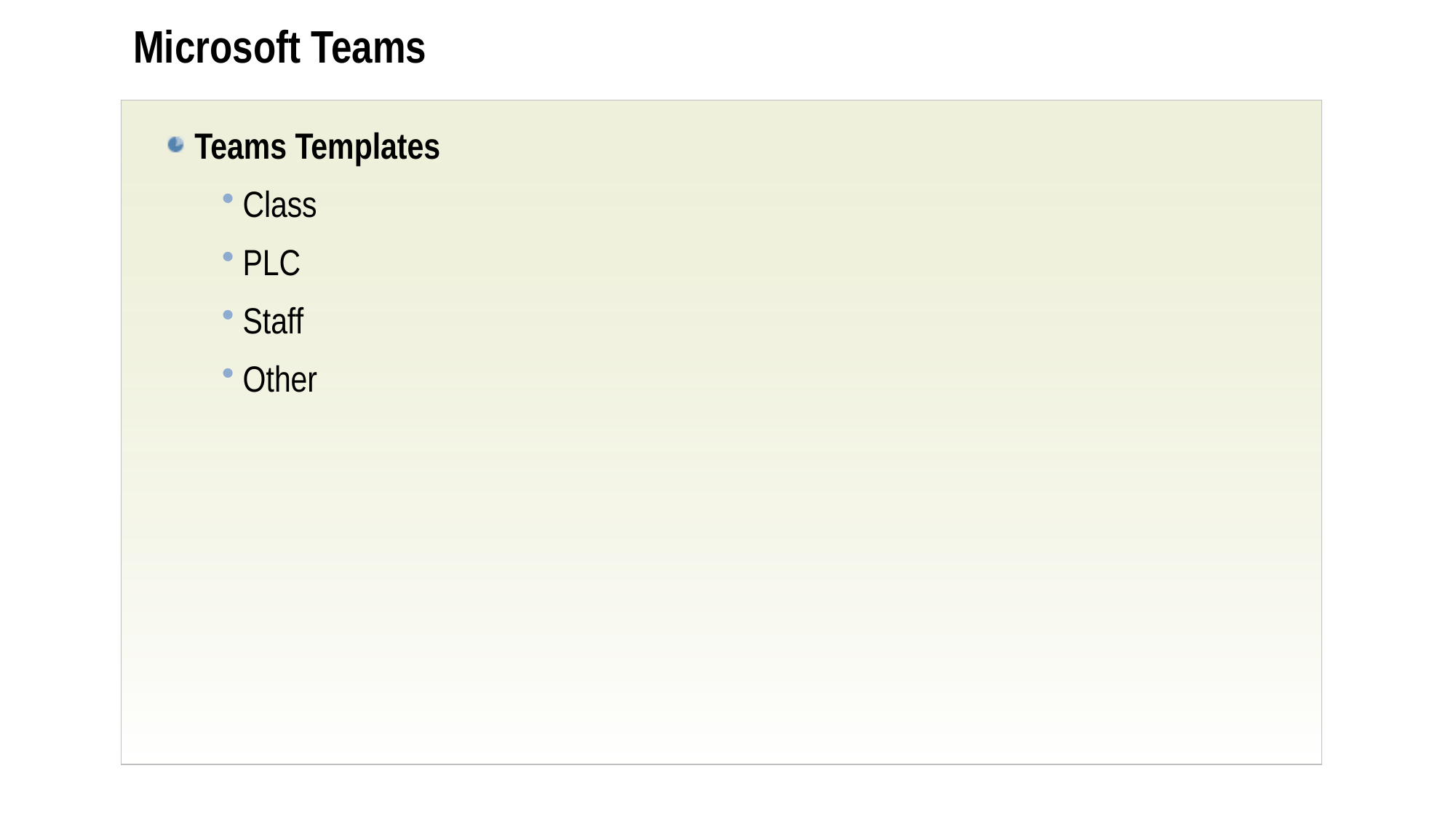

# Microsoft Teams
Teams Templates
Class
PLC
Staff
Other